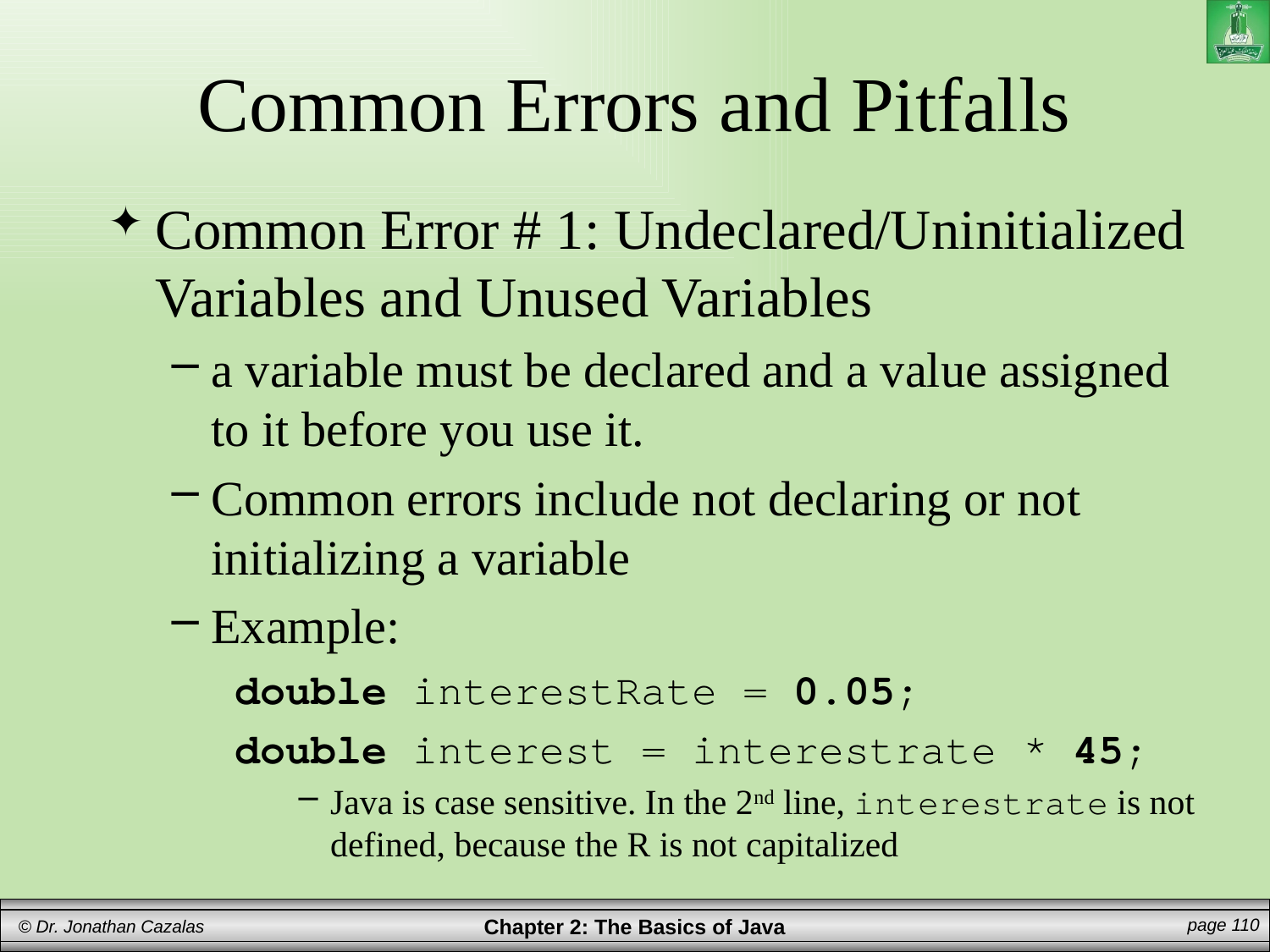

# Common Errors and Pitfalls
Common Error # 1: Undeclared/Uninitialized Variables and Unused Variables
a variable must be declared and a value assigned to it before you use it.
Common errors include not declaring or not initializing a variable
Example:
double interestRate = 0.05;
double interest = interestrate * 45;
Java is case sensitive. In the 2nd line, interestrate is not defined, because the R is not capitalized